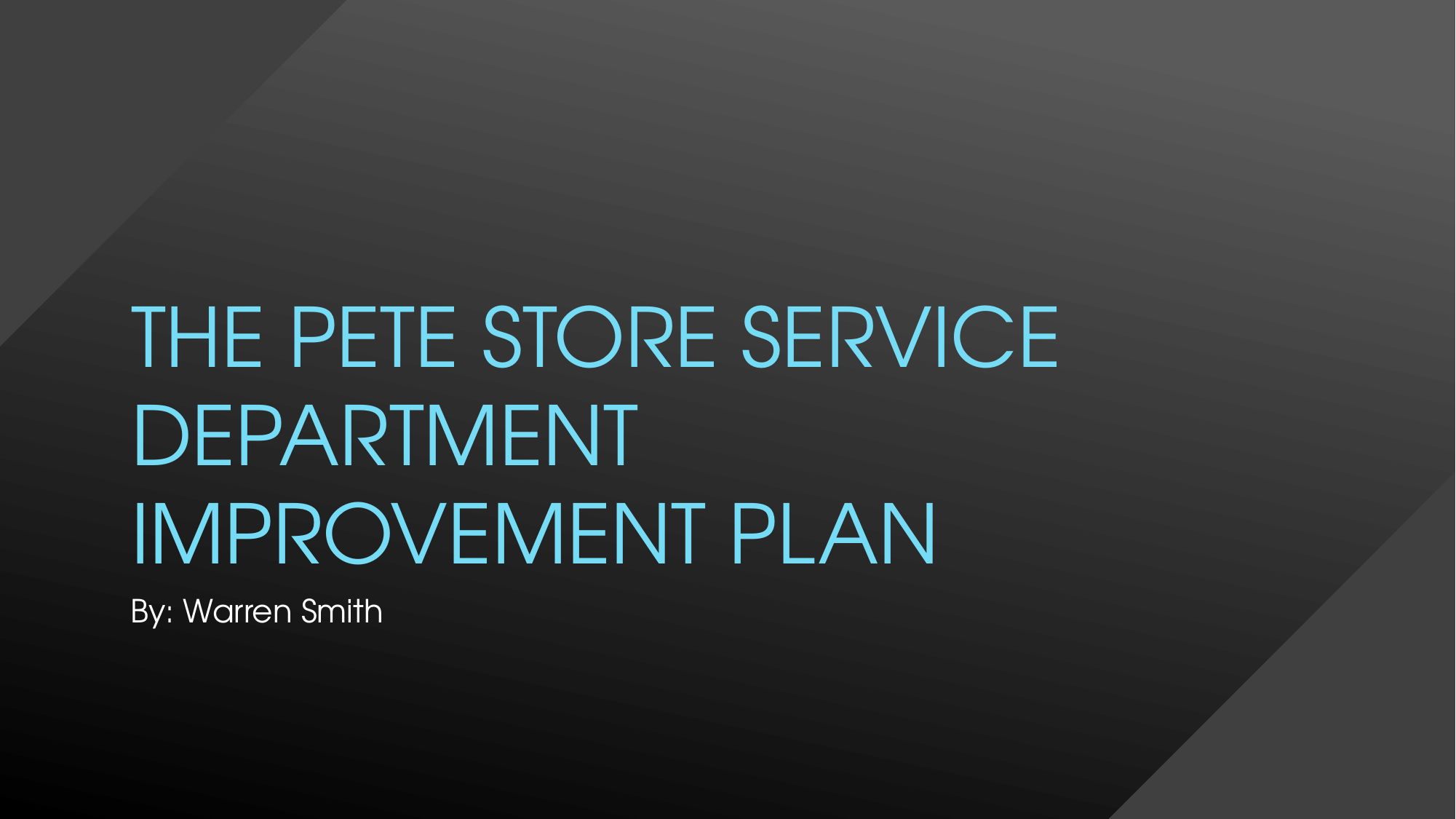

# The Pete Store Service Department Improvement Plan
By: Warren Smith